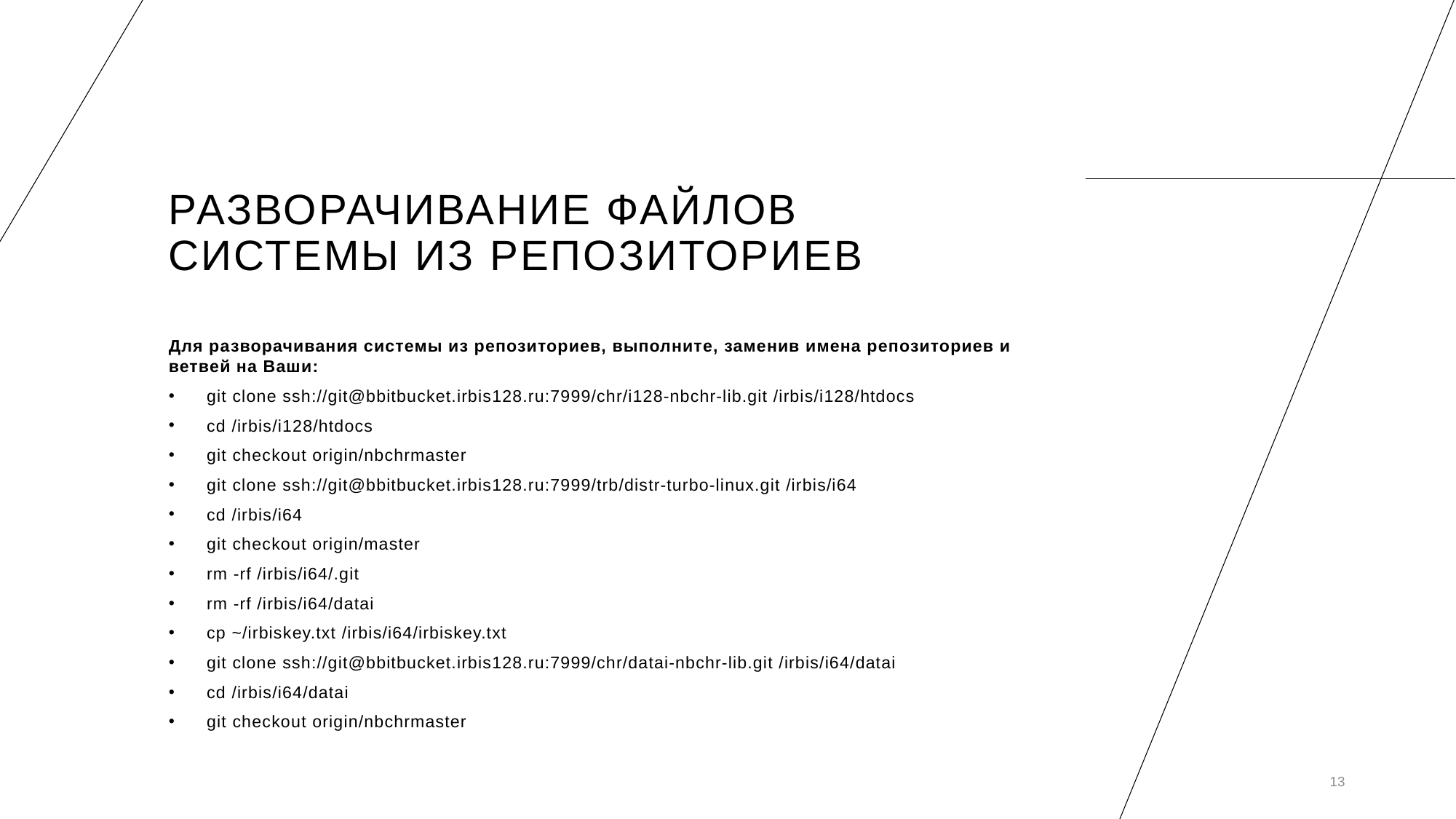

# Разворачивание файлов системы из репозиториев
Для разворачивания системы из репозиториев, выполните, заменив имена репозиториев и ветвей на Ваши:
git clone ssh://git@bbitbucket.irbis128.ru:7999/chr/i128-nbchr-lib.git /irbis/i128/htdocs
cd /irbis/i128/htdocs
git checkout origin/nbchrmaster
git clone ssh://git@bbitbucket.irbis128.ru:7999/trb/distr-turbo-linux.git /irbis/i64
cd /irbis/i64
git checkout origin/master
rm -rf /irbis/i64/.git
rm -rf /irbis/i64/datai
cp ~/irbiskey.txt /irbis/i64/irbiskey.txt
git clone ssh://git@bbitbucket.irbis128.ru:7999/chr/datai-nbchr-lib.git /irbis/i64/datai
cd /irbis/i64/datai
git checkout origin/nbchrmaster
13